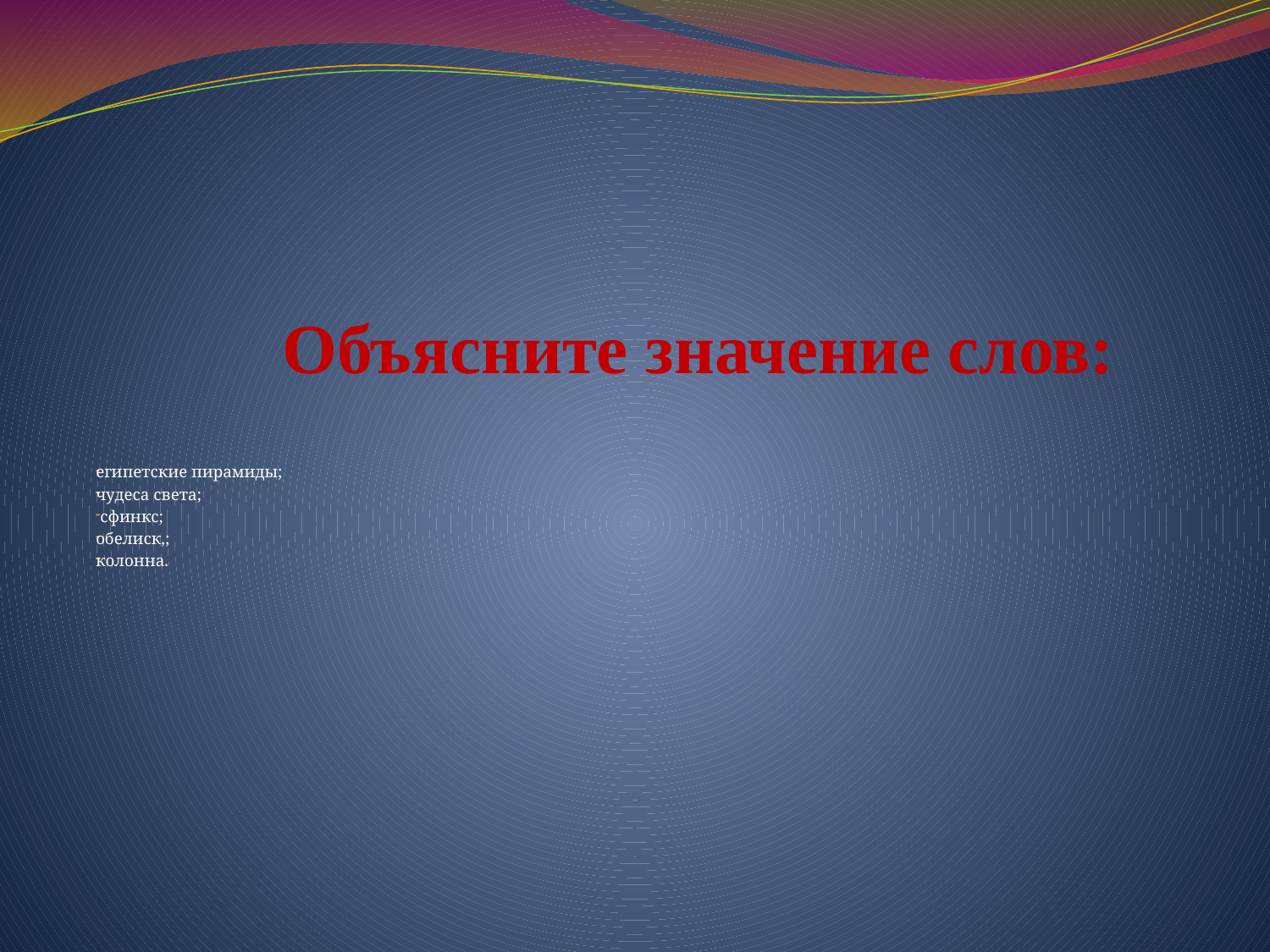

# Объясните значение слов:
египетские пирамиды;
чудеса света;
 сфинкс;
обелиск,;
колонна.